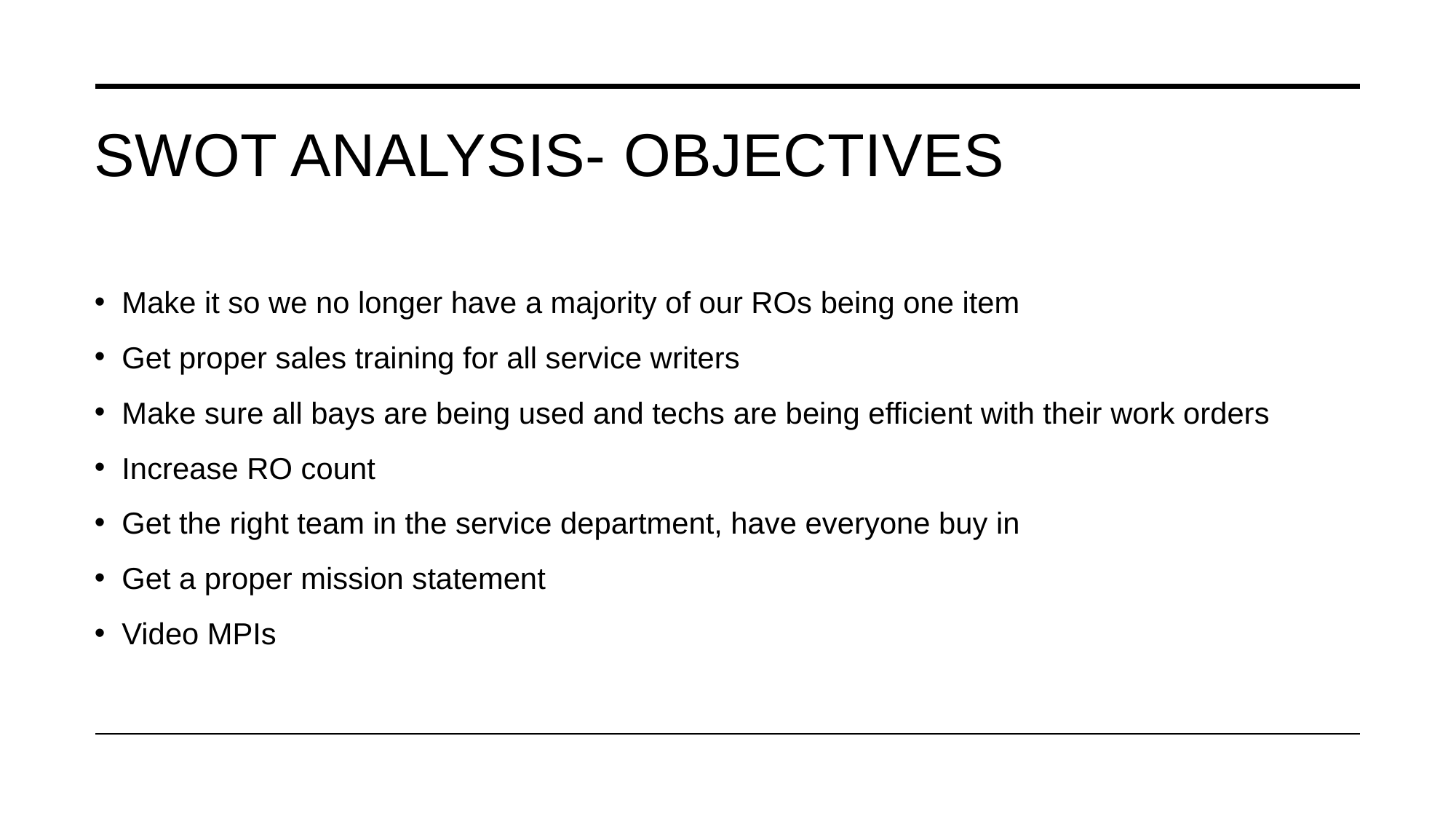

# SWOT Analysis- Objectives
Make it so we no longer have a majority of our ROs being one item
Get proper sales training for all service writers
Make sure all bays are being used and techs are being efficient with their work orders
Increase RO count
Get the right team in the service department, have everyone buy in
Get a proper mission statement
Video MPIs